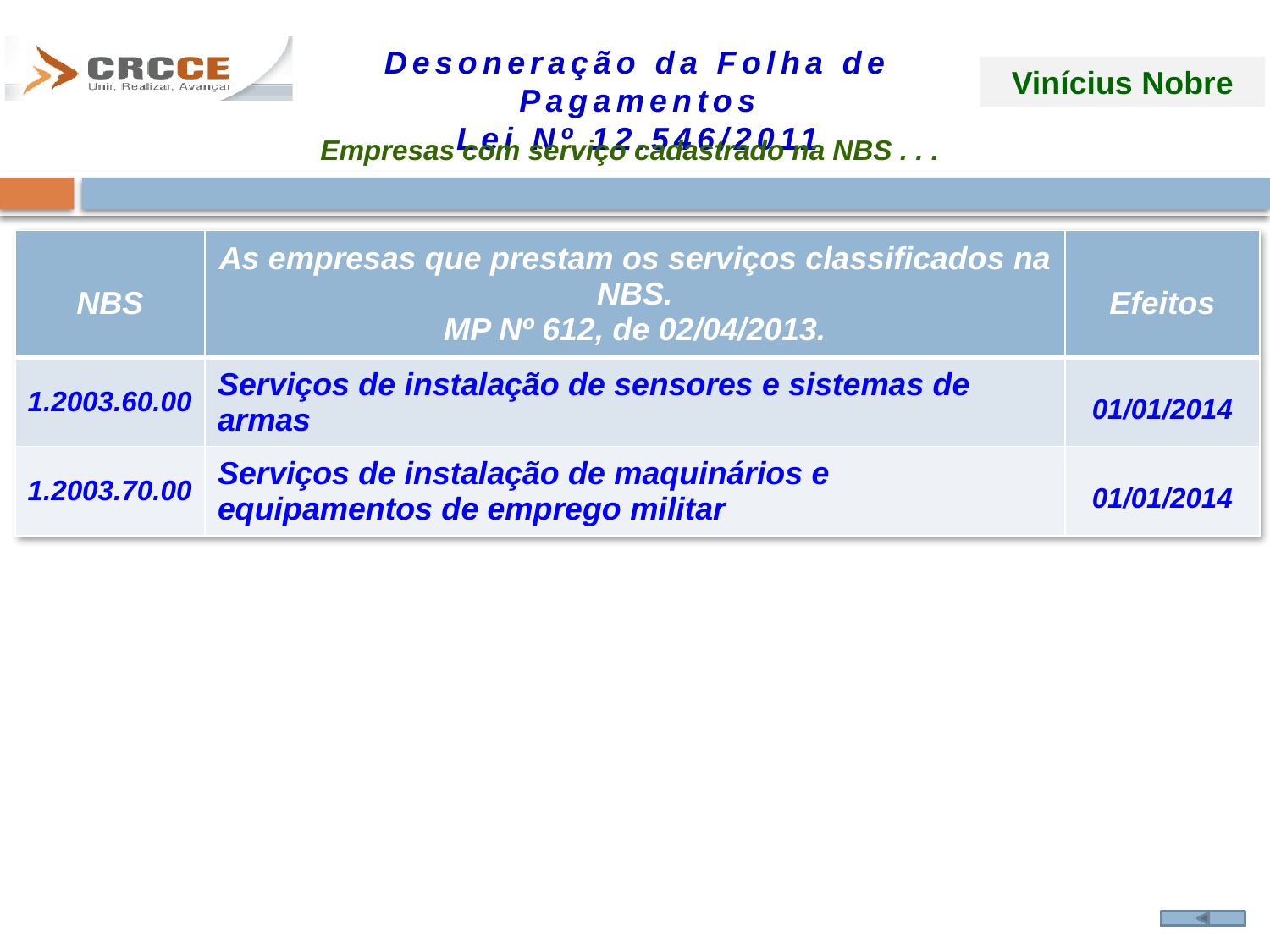

Empresas com serviço cadastrado na NBS . . .
| NBS | As empresas que prestam os serviços classificados na NBS. MP Nº 612, de 02/04/2013. | Efeitos |
| --- | --- | --- |
| 1.2003.60.00 | Serviços de instalação de sensores e sistemas de armas | 01/01/2014 |
| 1.2003.70.00 | Serviços de instalação de maquinários e equipamentos de emprego militar | 01/01/2014 |